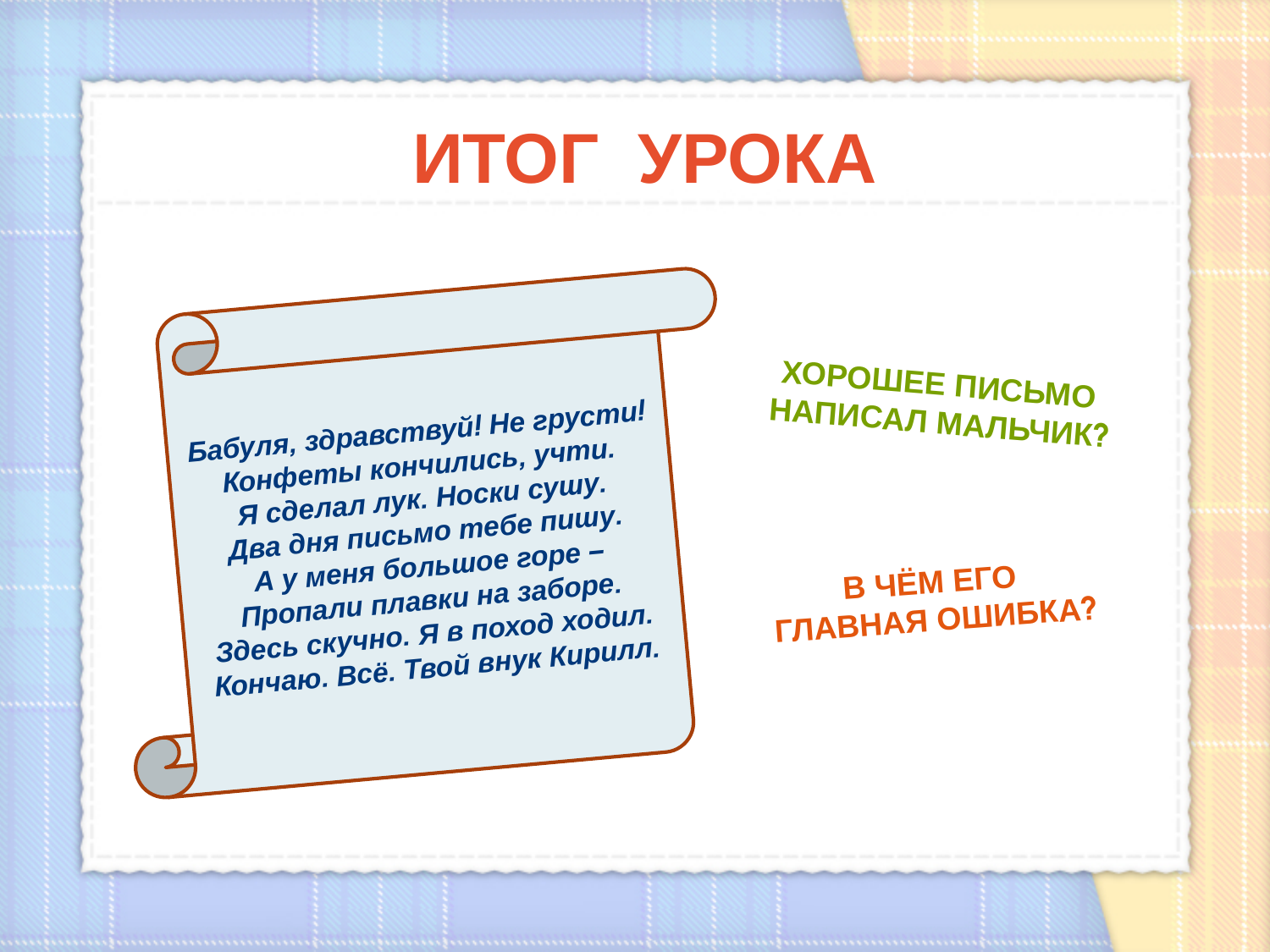

ИТОГ  УРОКА
Бабуля, здравствуй! Не грусти!
Конфеты кончились, учти.
Я сделал лук. Носки сушу.
Два дня письмо тебе пишу.
А у меня большое горе –
Пропали плавки на заборе.
Здесь скучно. Я в поход ходил.
Кончаю. Всё. Твой внук Кирилл.
Хорошее письмо
 написал мальчик?
В чём его
 главная ошибка?